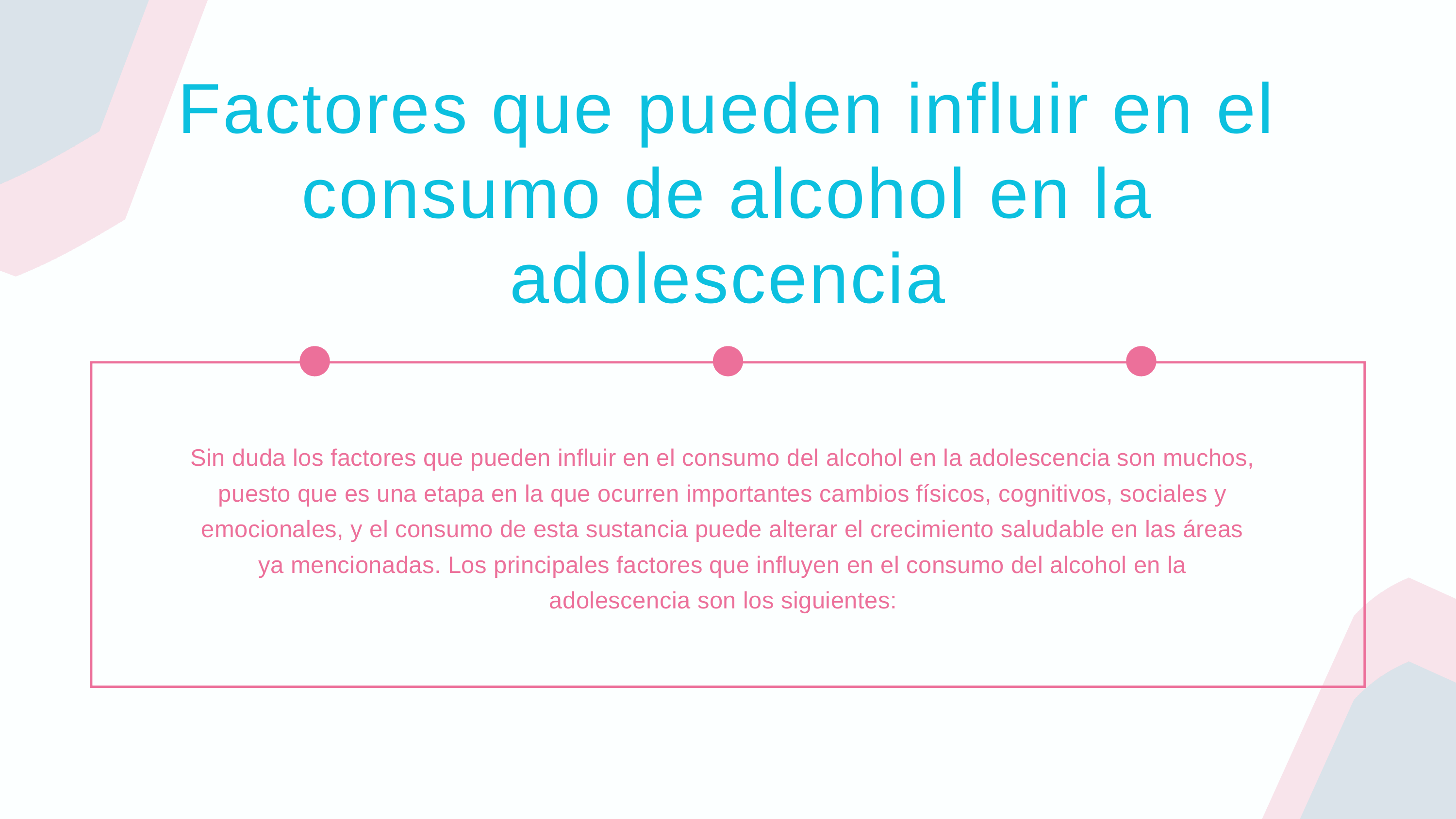

Factores que pueden influir en el consumo de alcohol en la adolescencia

Sin duda los factores que pueden influir en el consumo del alcohol en la adolescencia son muchos, puesto que es una etapa en la que ocurren importantes cambios físicos, cognitivos, sociales y emocionales, y el consumo de esta sustancia puede alterar el crecimiento saludable en las áreas ya mencionadas. Los principales factores que influyen en el consumo del alcohol en la adolescencia son los siguientes: